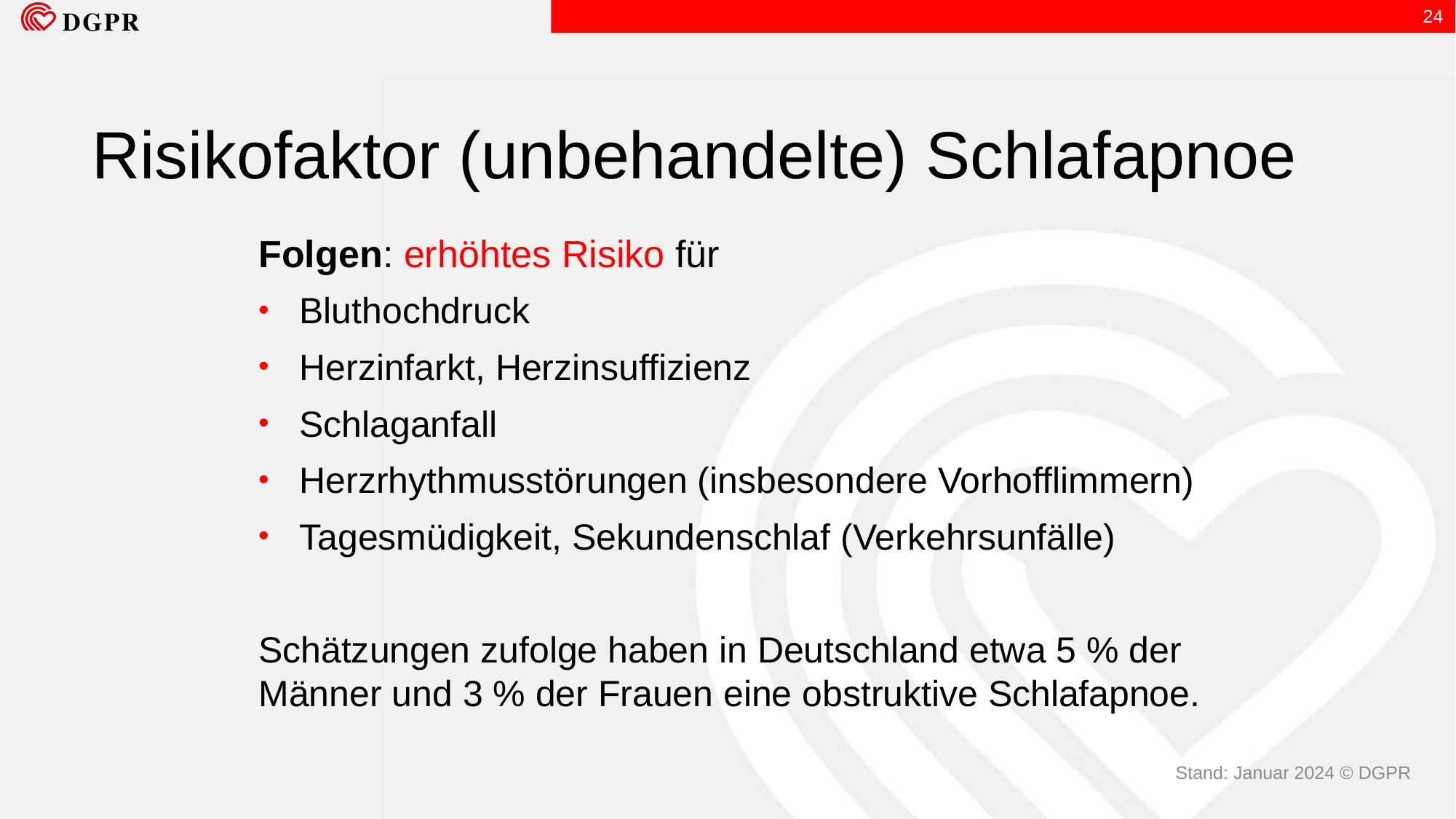

24
Risikofaktor (unbehandelte) Schlafapnoe

Folgen: erhöhtes Risiko für
Bluthochdruck
Herzinfarkt, Herzinsuffizienz
Schlaganfall
Herzrhythmusstörungen (insbesondere Vorhofflimmern)
Tagesmüdigkeit, Sekundenschlaf (Verkehrsunfälle)

Schätzungen zufolge haben in Deutschland etwa 5 % der Männer und 3 % der Frauen eine obstruktive Schlafapnoe.

Stand: Januar 2024 © DGPR